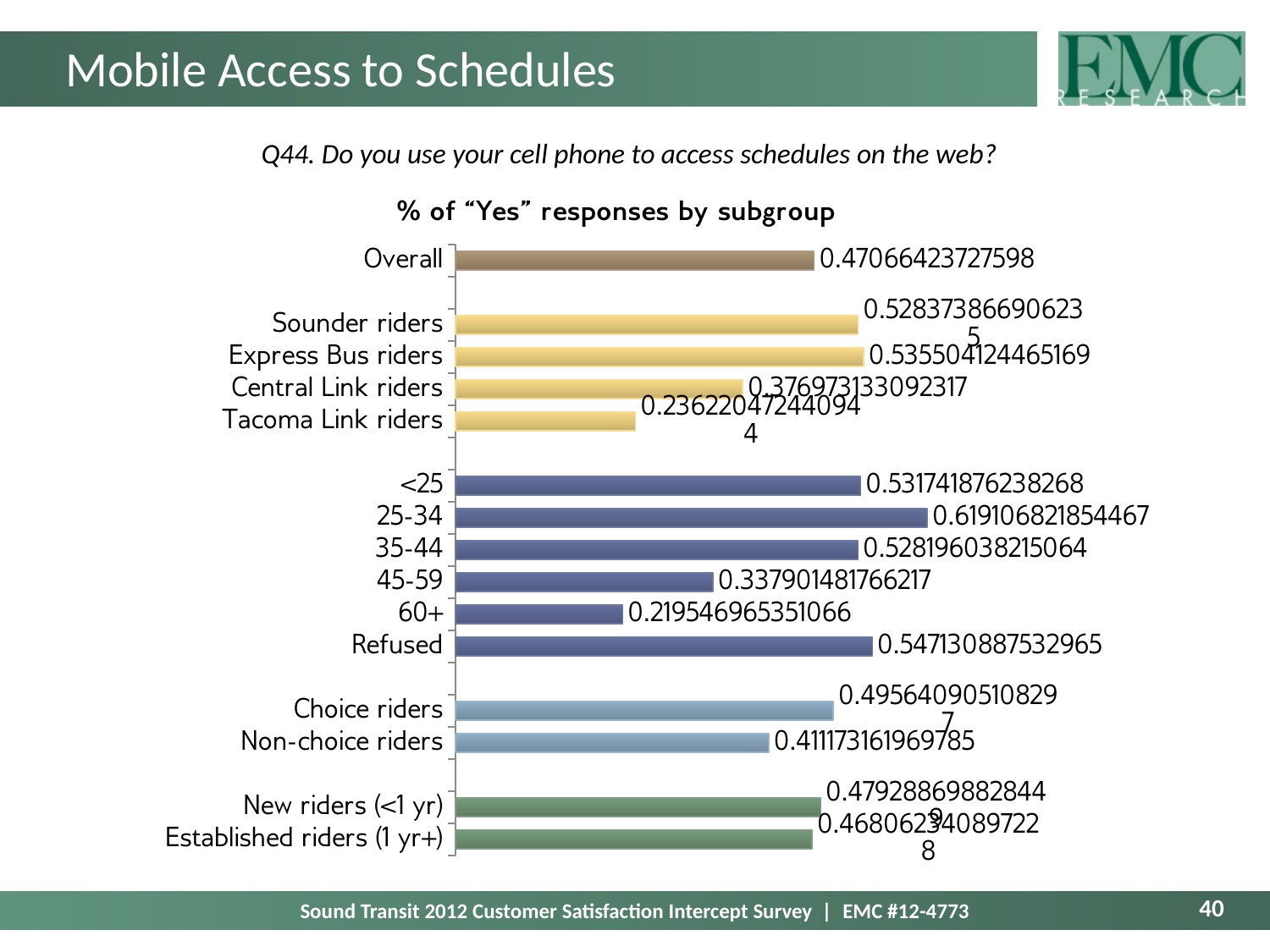

# Mobile Access to Schedules
Q44. Do you use your cell phone to access schedules on the web?

### Chart: % of “Yes” responses by subgroup

| Category | Column2 |
|---|---|
| Overall | 0.4706642372759803 |
|  | None |
| Sounder riders | 0.5283738669062346 |
| Express Bus riders | 0.5355041244651693 |
| Central Link riders | 0.3769731330923172 |
| Tacoma Link riders | 0.2362204724409442 |
|  | None |
| <25 | 0.5317418762382681 |
| 25-34 | 0.619106821854467 |
| 35-44 | 0.5281960382150637 |
| 45-59 | 0.33790148176621654 |
| 60+ | 0.21954696535106571 |
| Refused | 0.5471308875329652 |
|  | None |
| Choice riders | 0.4956409051082967 |
| Non-choice riders | 0.411173161969785 |
|  | None |
| New riders (<1 yr) | 0.4792886988284486 |
| Established riders (1 yr+) | 0.468062340897228 |